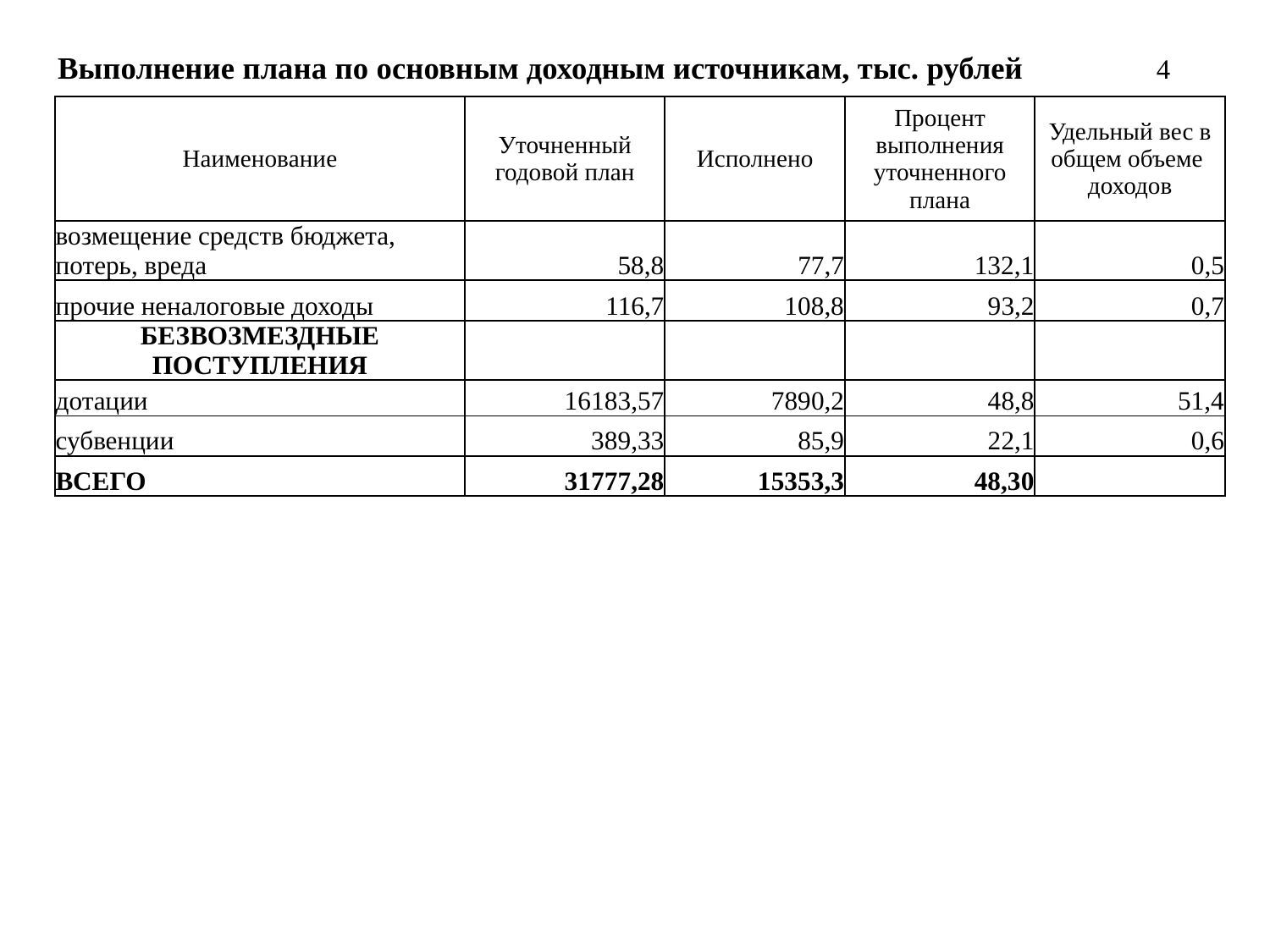

# Выполнение плана по основным доходным источникам, тыс. рублей                 4
| Наименование | Уточненный годовой план | Исполнено | Процент выполнения уточненного плана | Удельный вес в общем объеме доходов |
| --- | --- | --- | --- | --- |
| возмещение средств бюджета, потерь, вреда | 58,8 | 77,7 | 132,1 | 0,5 |
| прочие неналоговые доходы | 116,7 | 108,8 | 93,2 | 0,7 |
| БЕЗВОЗМЕЗДНЫЕ ПОСТУПЛЕНИЯ |  |  |  |  |
| дотации | 16183,57 | 7890,2 | 48,8 | 51,4 |
| субвенции | 389,33 | 85,9 | 22,1 | 0,6 |
| ВСЕГО | 31777,28 | 15353,3 | 48,30 |  |